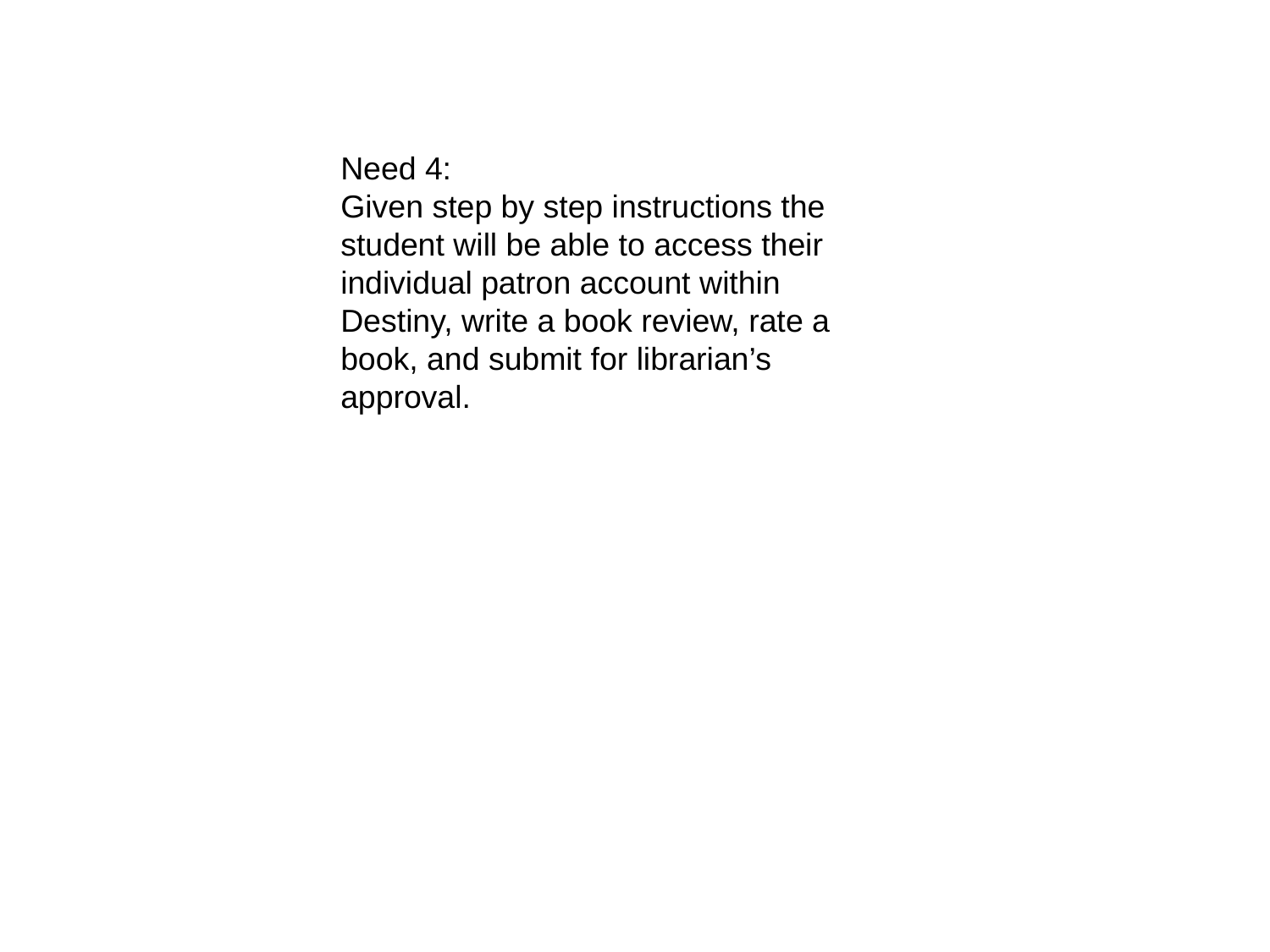

Need 4:
Given step by step instructions the student will be able to access their individual patron account within Destiny, write a book review, rate a book, and submit for librarian’s approval.